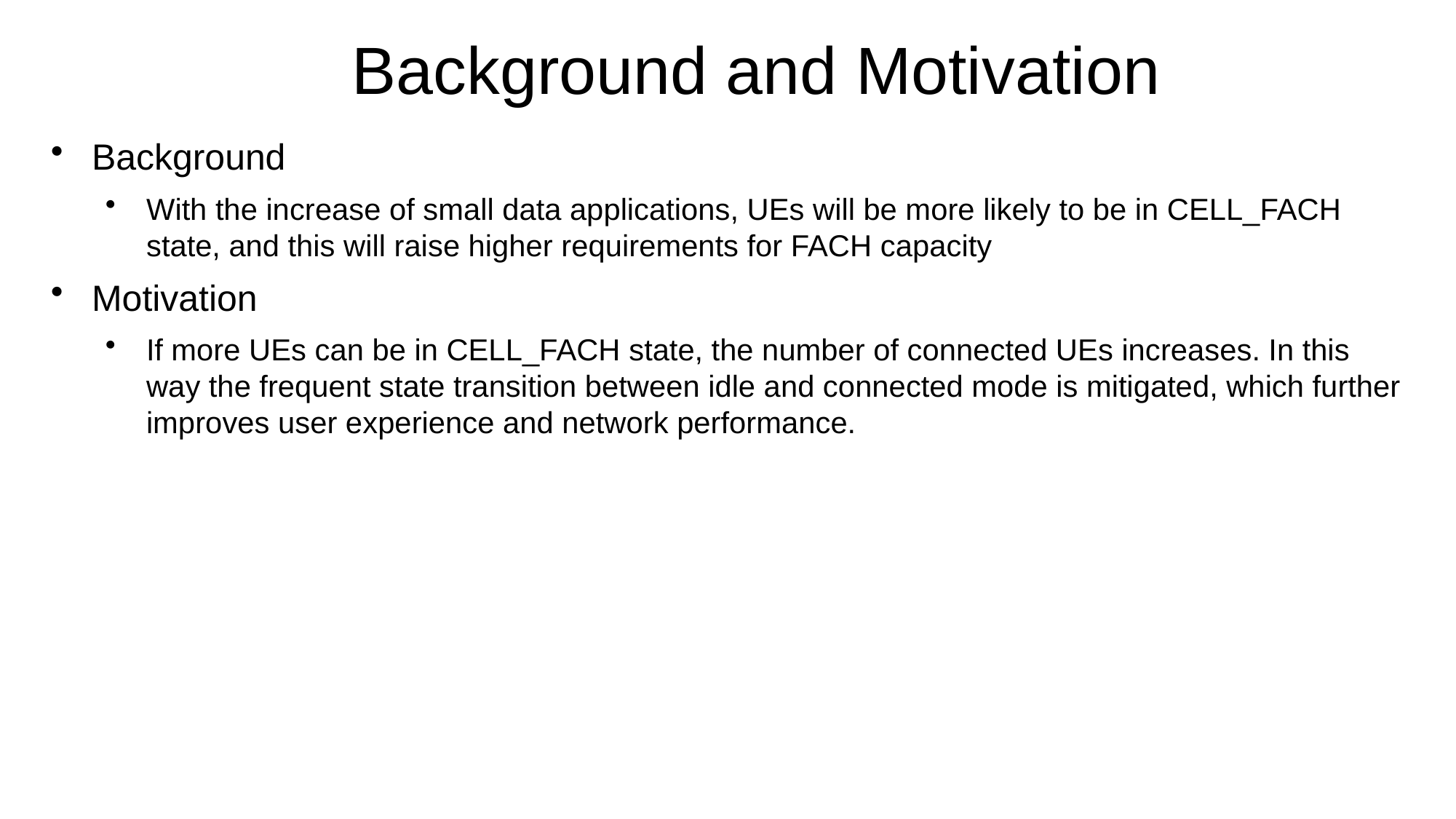

# Background and Motivation
Background
With the increase of small data applications, UEs will be more likely to be in CELL_FACH state, and this will raise higher requirements for FACH capacity
Motivation
If more UEs can be in CELL_FACH state, the number of connected UEs increases. In this way the frequent state transition between idle and connected mode is mitigated, which further improves user experience and network performance.